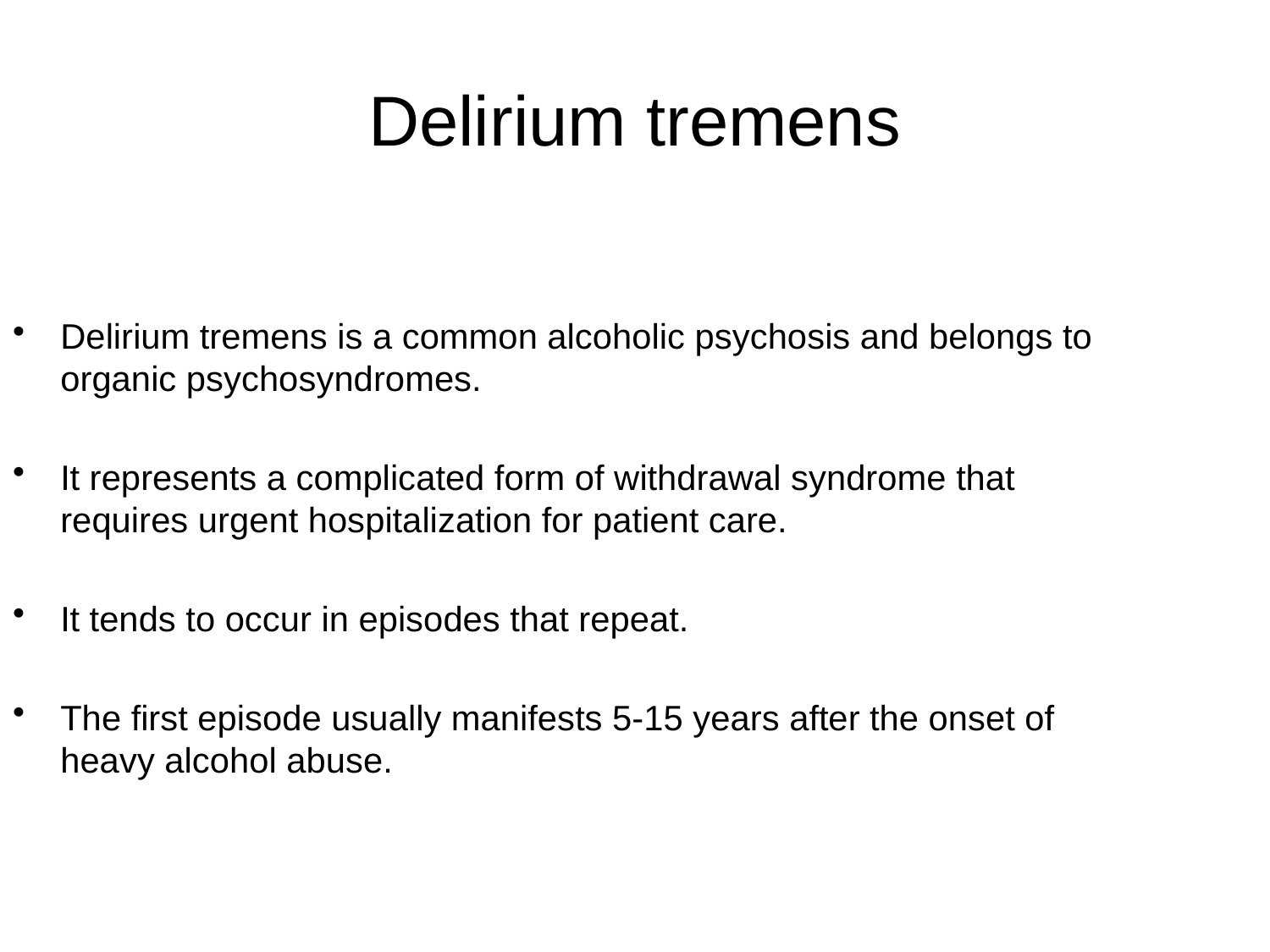

# Delirium tremens

Delirium tremens is a common alcoholic psychosis and belongs to organic psychosyndromes.

It represents a complicated form of withdrawal syndrome that requires urgent hospitalization for patient care.

It tends to occur in episodes that repeat.

The first episode usually manifests 5-15 years after the onset of heavy alcohol abuse.